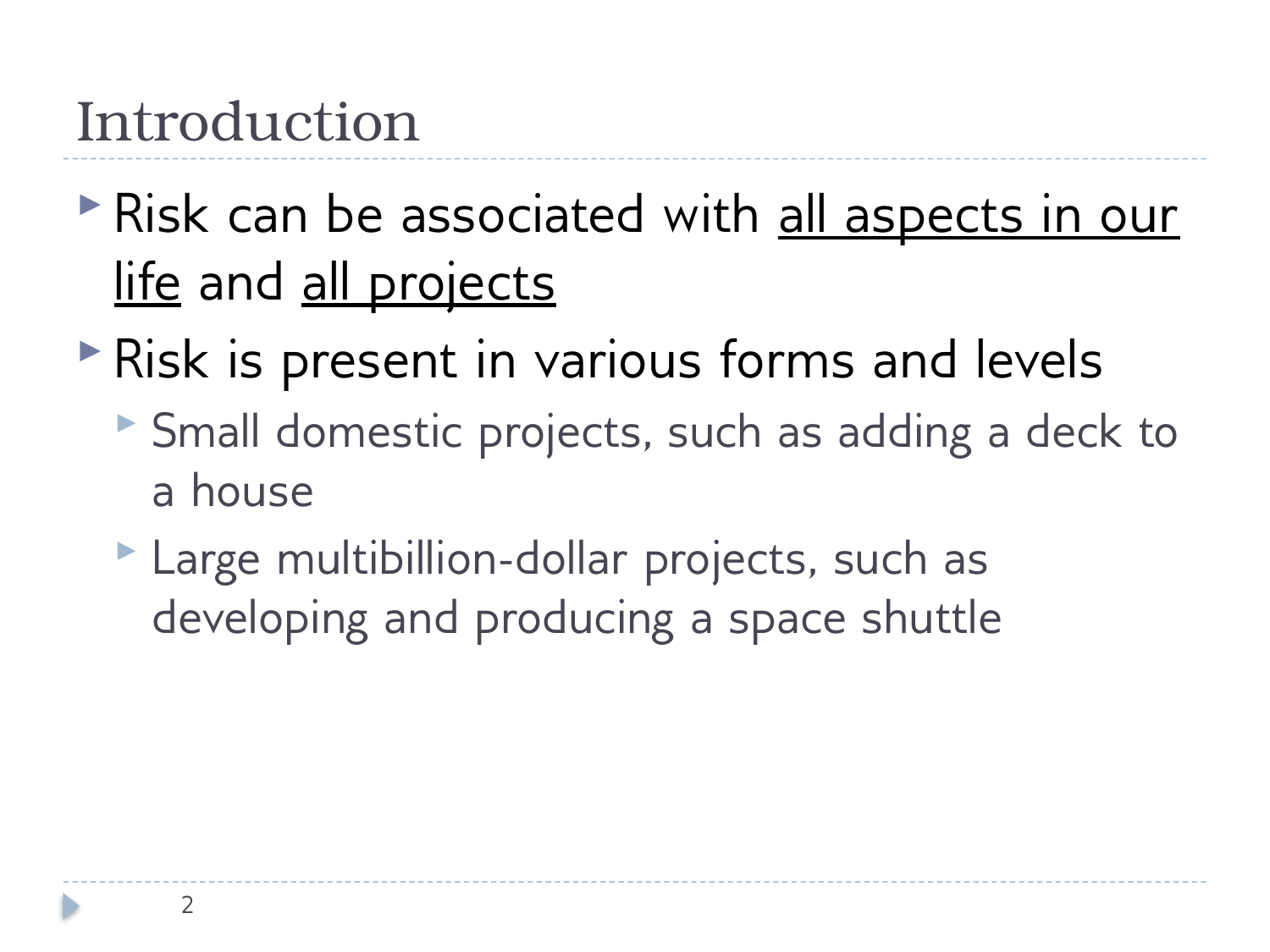

# Introduction
Risk can be associated with all aspects in our life and all projects
Risk is present in various forms and levels
Small domestic projects, such as adding a deck to a house
Large multibillion-dollar projects, such as developing and producing a space shuttle

2